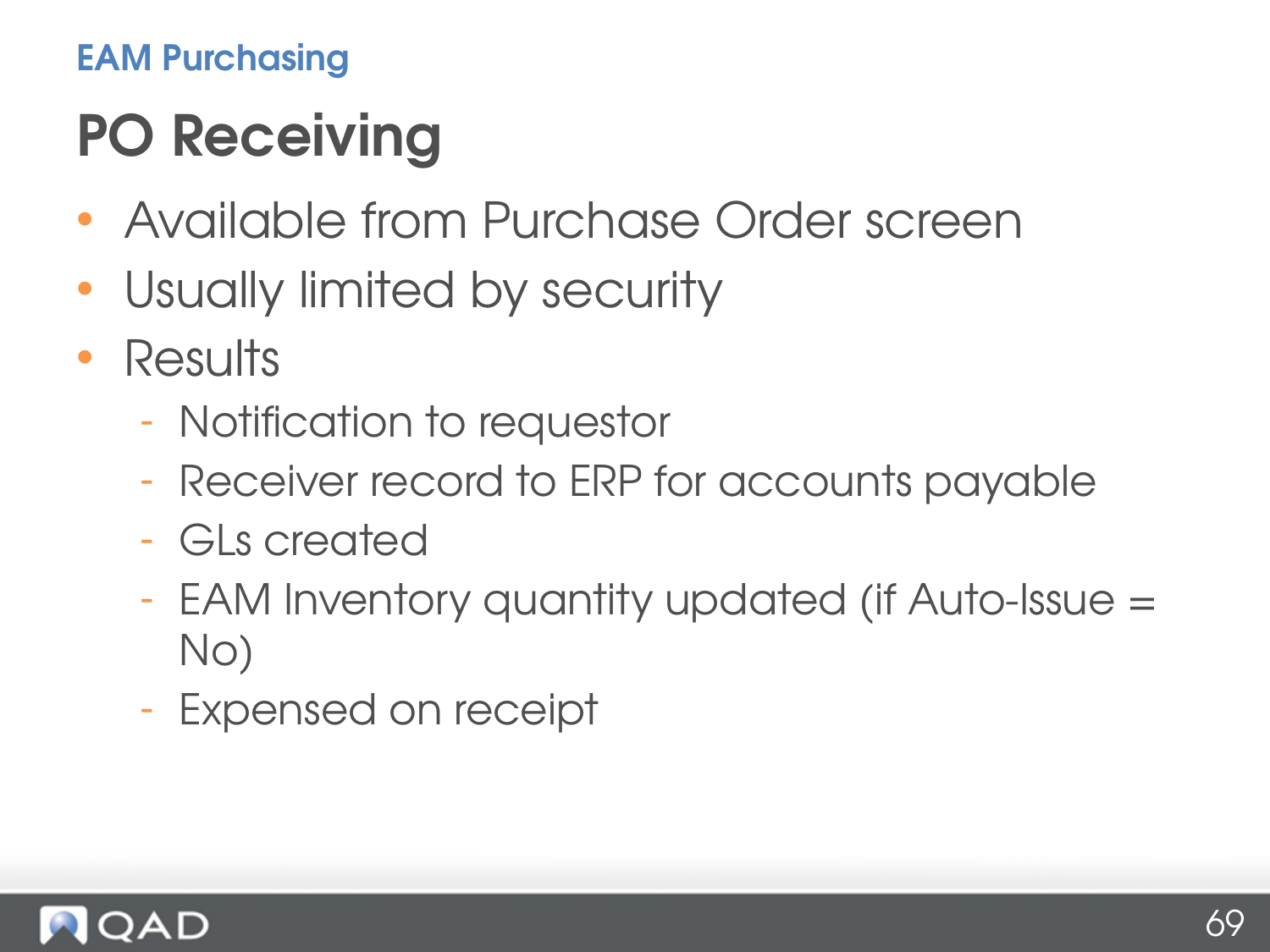

EAM Purchasing
# PO Receiving
Available from Purchase Order screen
Usually limited by security
Results
Notification to requestor
Receiver record to ERP for accounts payable
GLs created
EAM Inventory quantity updated (if Auto-Issue = No)
Expensed on receipt
69